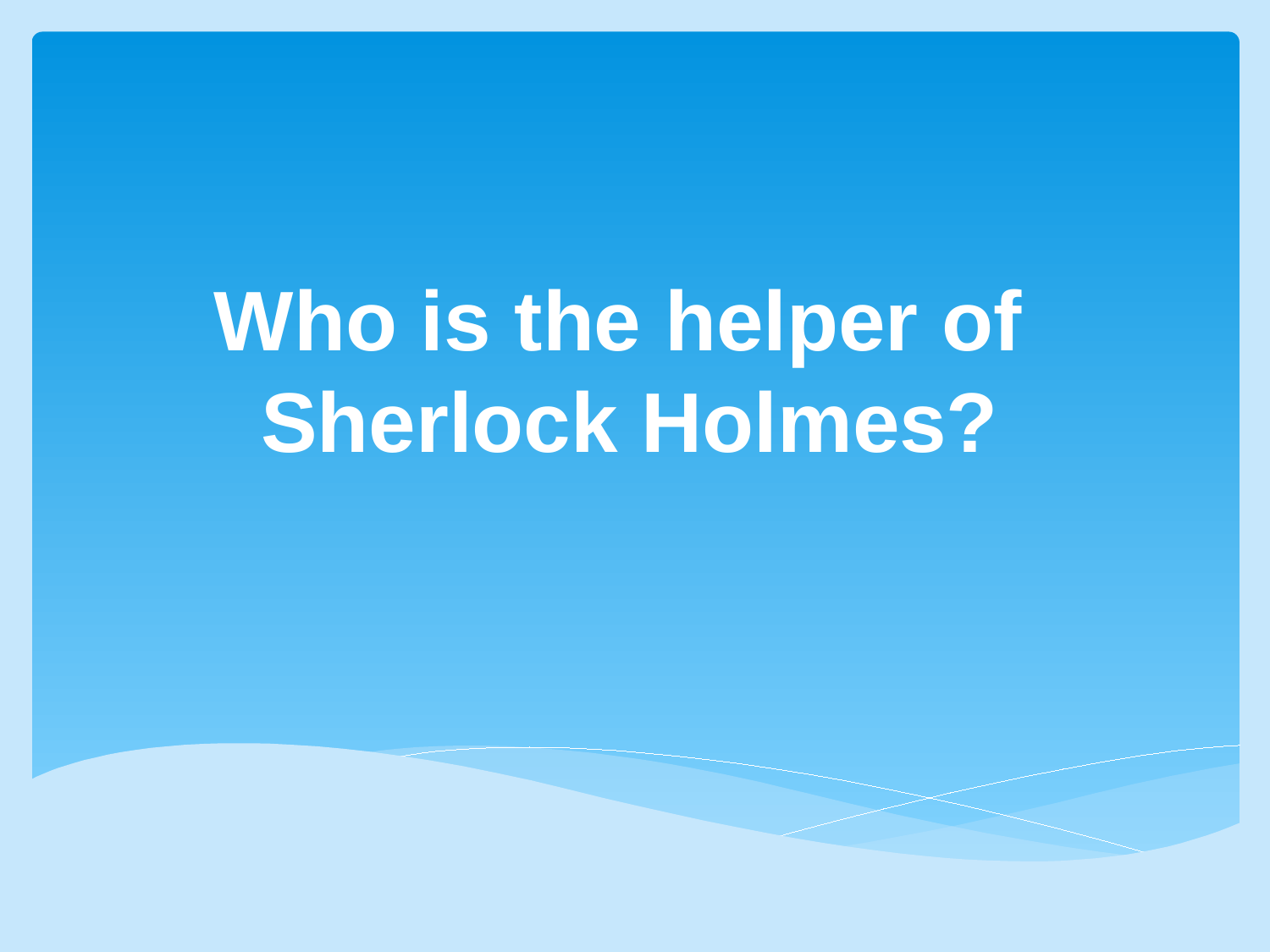

# Who is the helper of Sherlock Holmes?